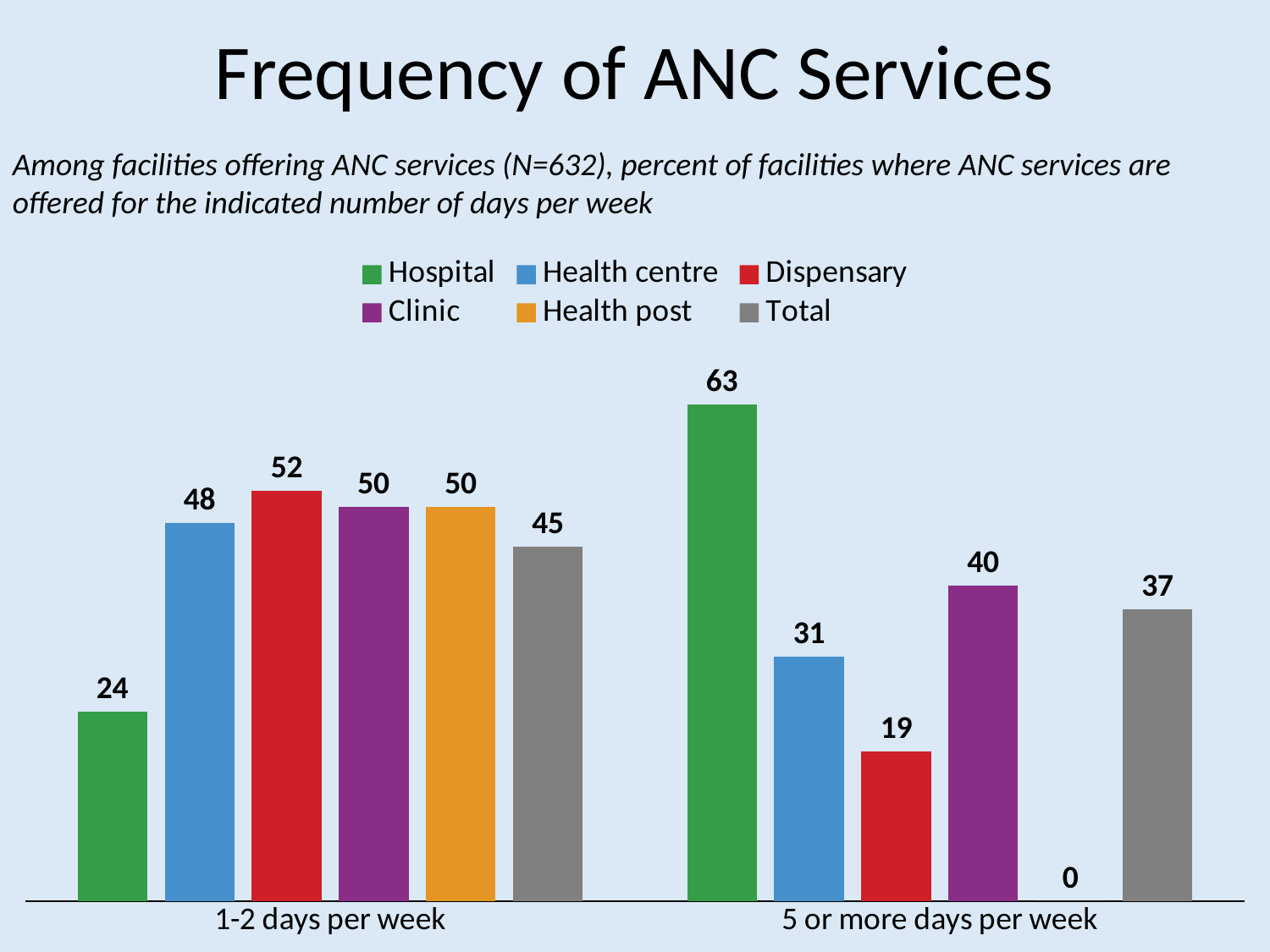

# Frequency of ANC Services
Among facilities offering ANC services (N=632), percent of facilities where ANC services are offered for the indicated number of days per week

### Chart

| Category | Hospital | Health centre | Dispensary | Clinic | Health post | Total |
|---|---|---|---|---|---|---|
| 1-2 days per week | 24.0 | 48.0 | 52.0 | 50.0 | 50.0 | 45.0 |
| 5 or more days per week | 63.0 | 31.0 | 19.0 | 40.0 | 0.0 | 37.0 |